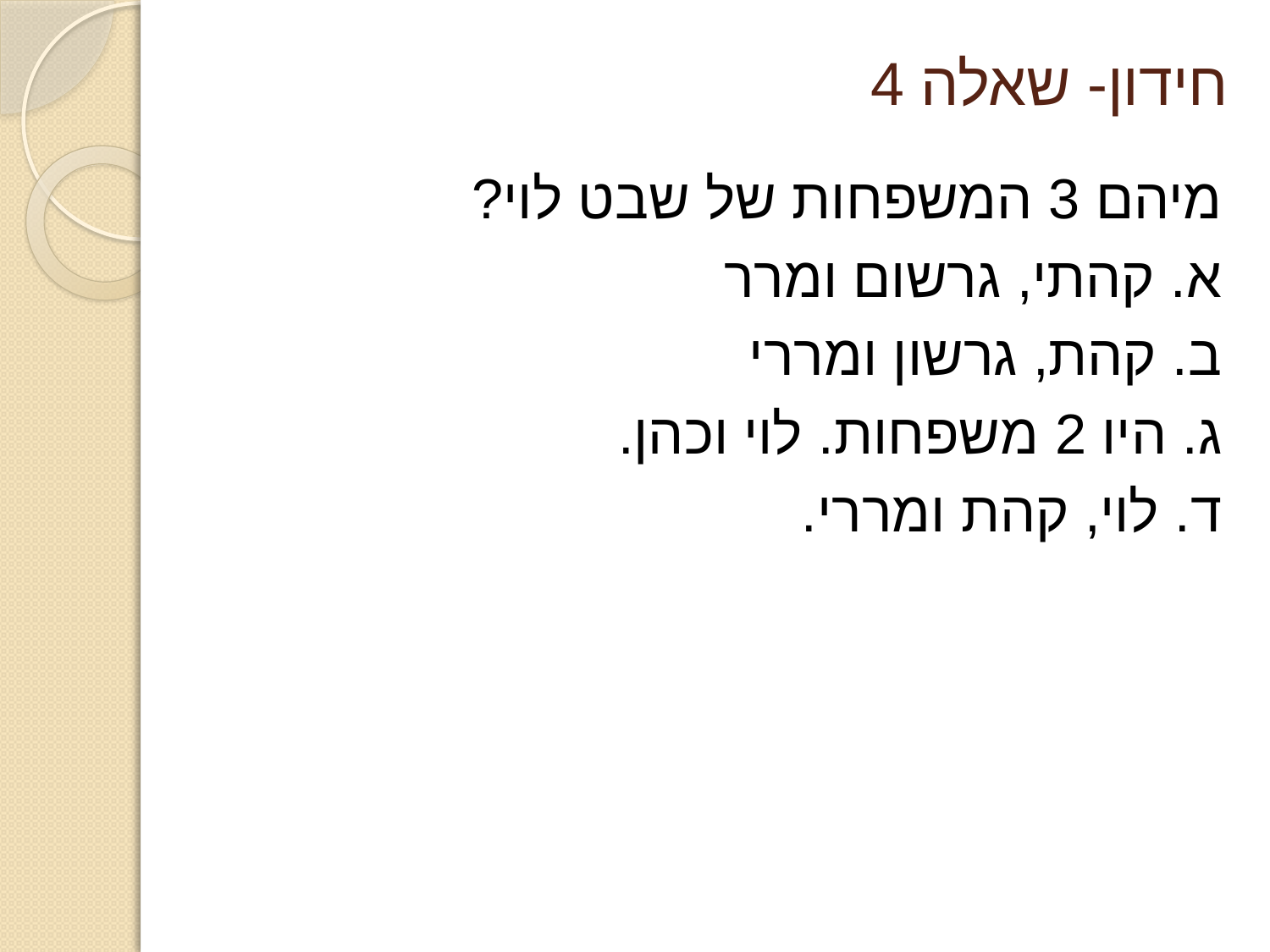

# חידון- שאלה 4
מיהם 3 המשפחות של שבט לוי?
א. קהתי, גרשום ומרר
ב. קהת, גרשון ומררי
ג. היו 2 משפחות. לוי וכהן.
ד. לוי, קהת ומררי.